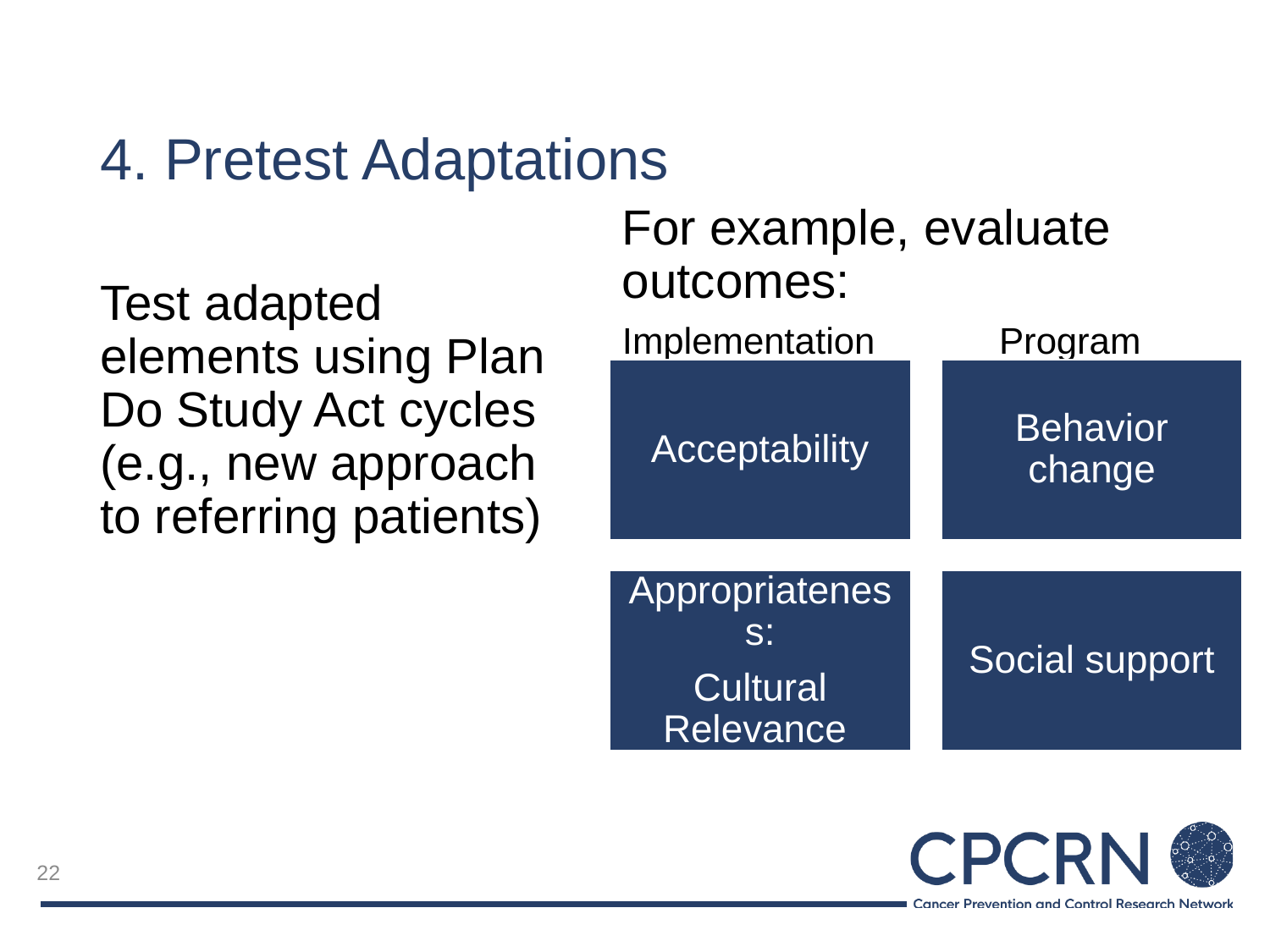

# 4. Pretest Adaptations
For example, evaluate outcomes:
Implementation            Program

Test adapted elements using Plan Do Study Act cycles (e.g., new approach to referring patients)
Acceptability
Behavior change
Appropriateness:
Cultural Relevance
Social support
22